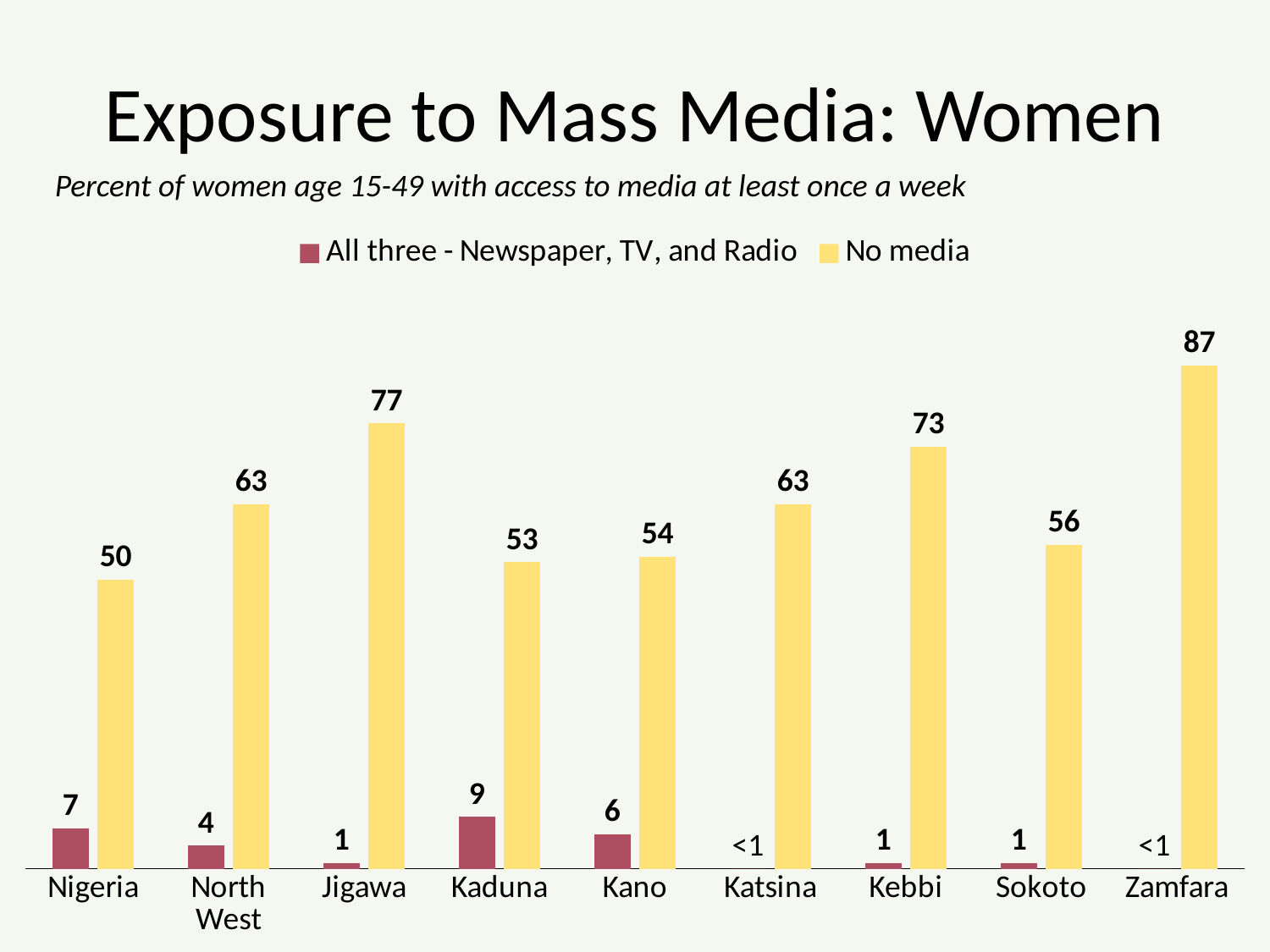

# Exposure to Mass Media: Women
Percent of women age 15-49 with access to media at least once a week

### Chart

| Category | All three - Newspaper, TV, and Radio | No media |
|---|---|---|
| Nigeria | 7.0 | 50.0 |
| North West | 4.0 | 63.0 |
| Jigawa | 1.0 | 77.0 |
| Kaduna | 9.0 | 53.0 |
| Kano | 6.0 | 54.0 |
| Katsina | 0.0 | 63.0 |
| Kebbi | 1.0 | 73.0 |
| Sokoto | 1.0 | 56.0 |
| Zamfara | 0.0 | 87.0 |